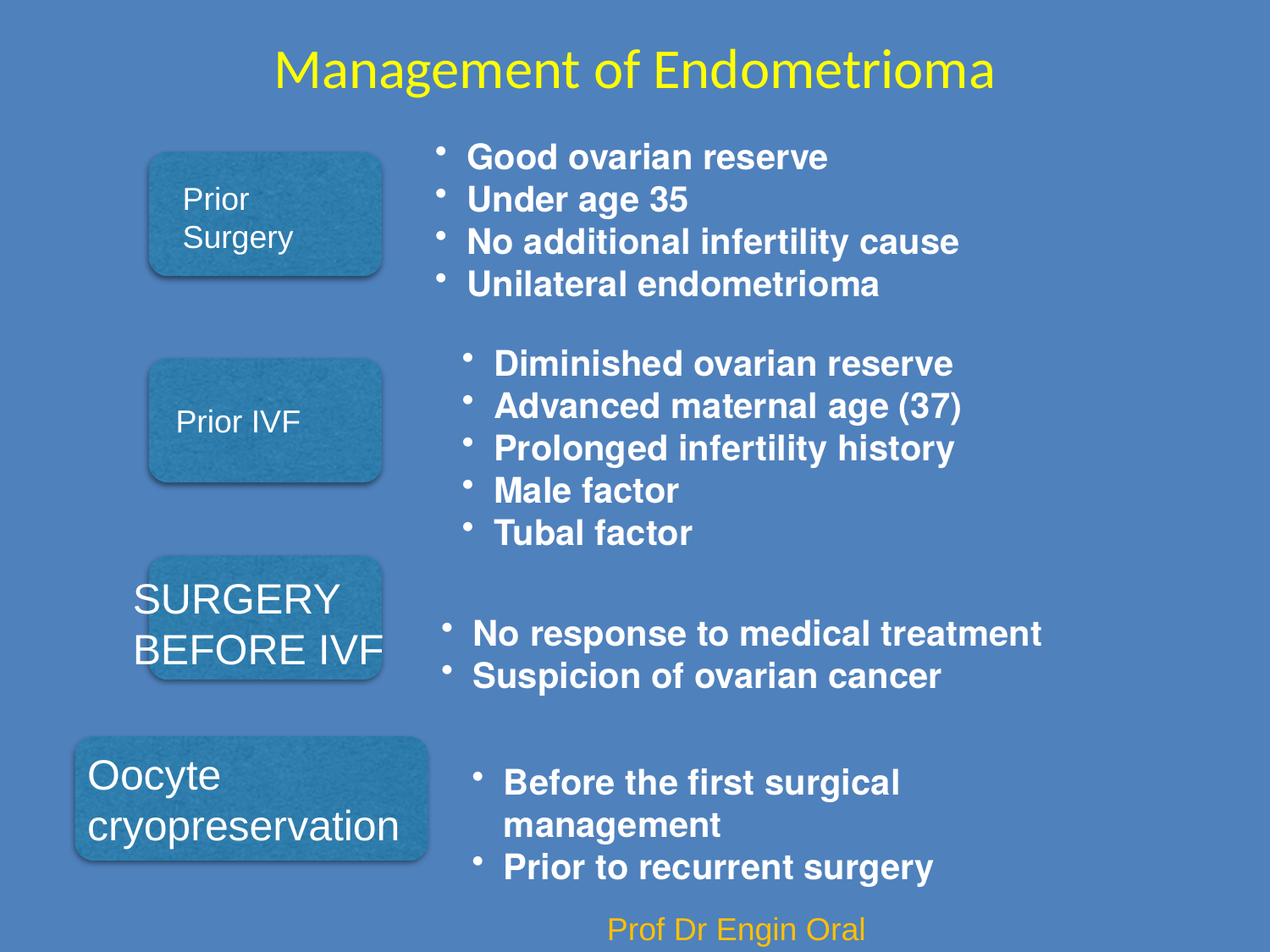

# Management of Endometrioma
Good ovarian reserve
Under age 35
No additional infertility cause
Unilateral endometrioma

Prior
Surgery

Prior IVF

SURGERY BEFORE IVF
Oocyte cryopreservation
Diminished ovarian reserve
Advanced maternal age (37)
Prolonged infertility history
Male factor
Tubal factor
No response to medical treatment
Suspicion of ovarian cancer
Before the first surgical management
Prior to recurrent surgery
Prof Dr Engin Oral